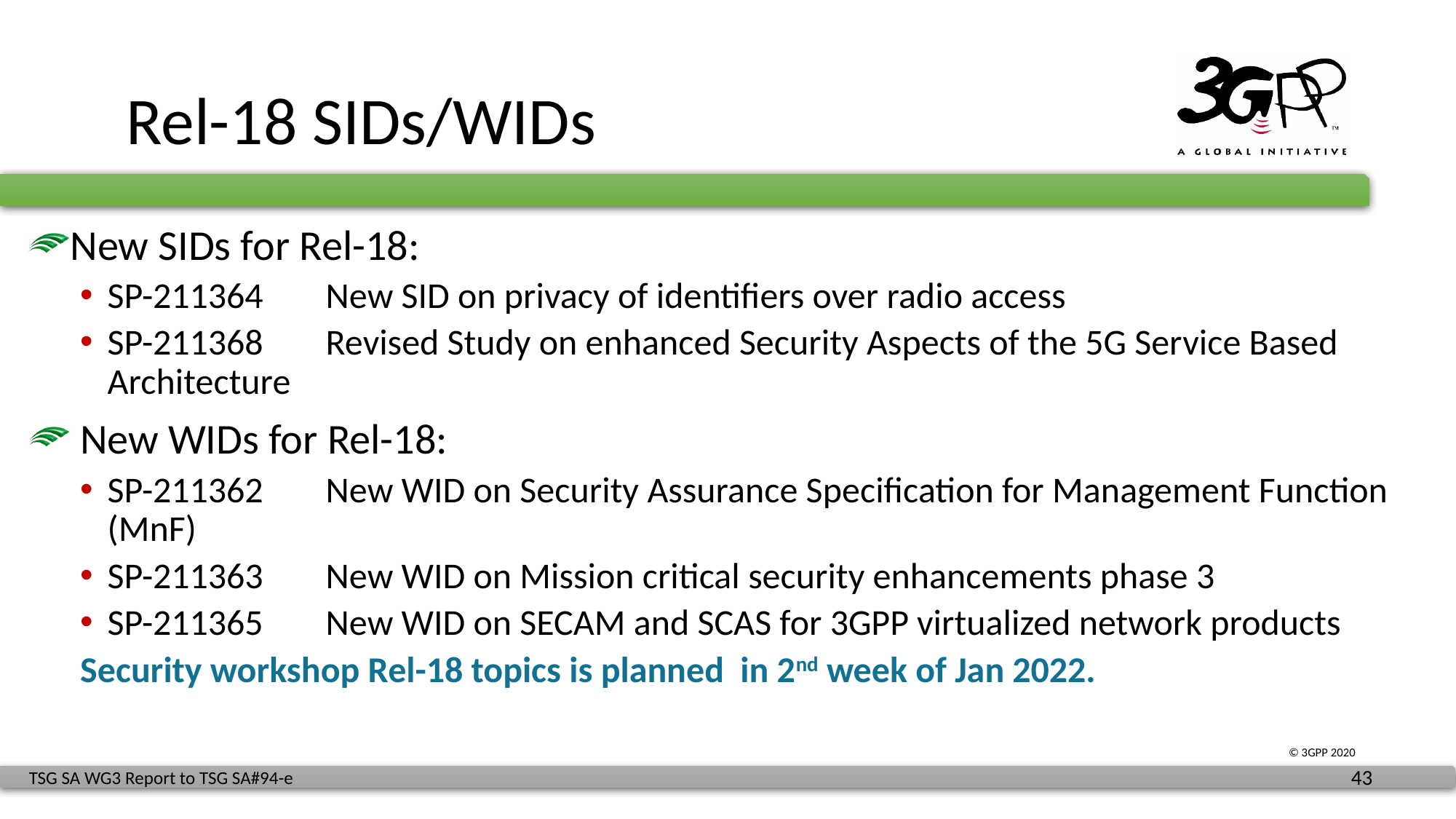

# Rel-18 SIDs/WIDs
New SIDs for Rel-18:
SP-211364	New SID on privacy of identifiers over radio access
SP-211368	Revised Study on enhanced Security Aspects of the 5G Service Based Architecture
 New WIDs for Rel-18:
SP-211362	New WID on Security Assurance Specification for Management Function (MnF)
SP-211363	New WID on Mission critical security enhancements phase 3
SP-211365	New WID on SECAM and SCAS for 3GPP virtualized network products
Security workshop Rel-18 topics is planned  in 2nd week of Jan 2022.